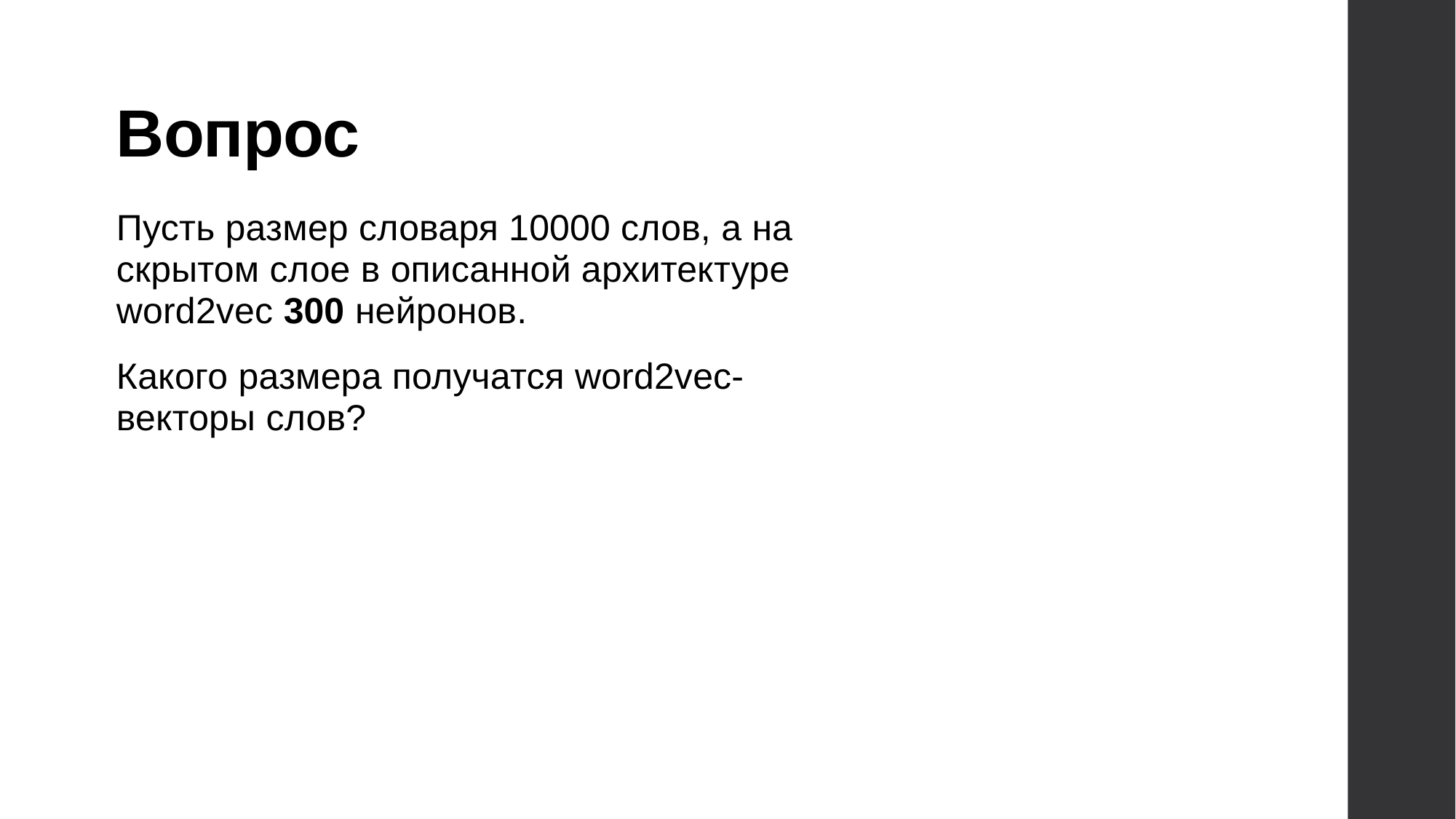

# Вопрос
Пусть размер словаря 10000 слов, а на скрытом слое в описанной архитектуре word2vec 300 нейронов.
Какого размера получатся word2vec-векторы слов?